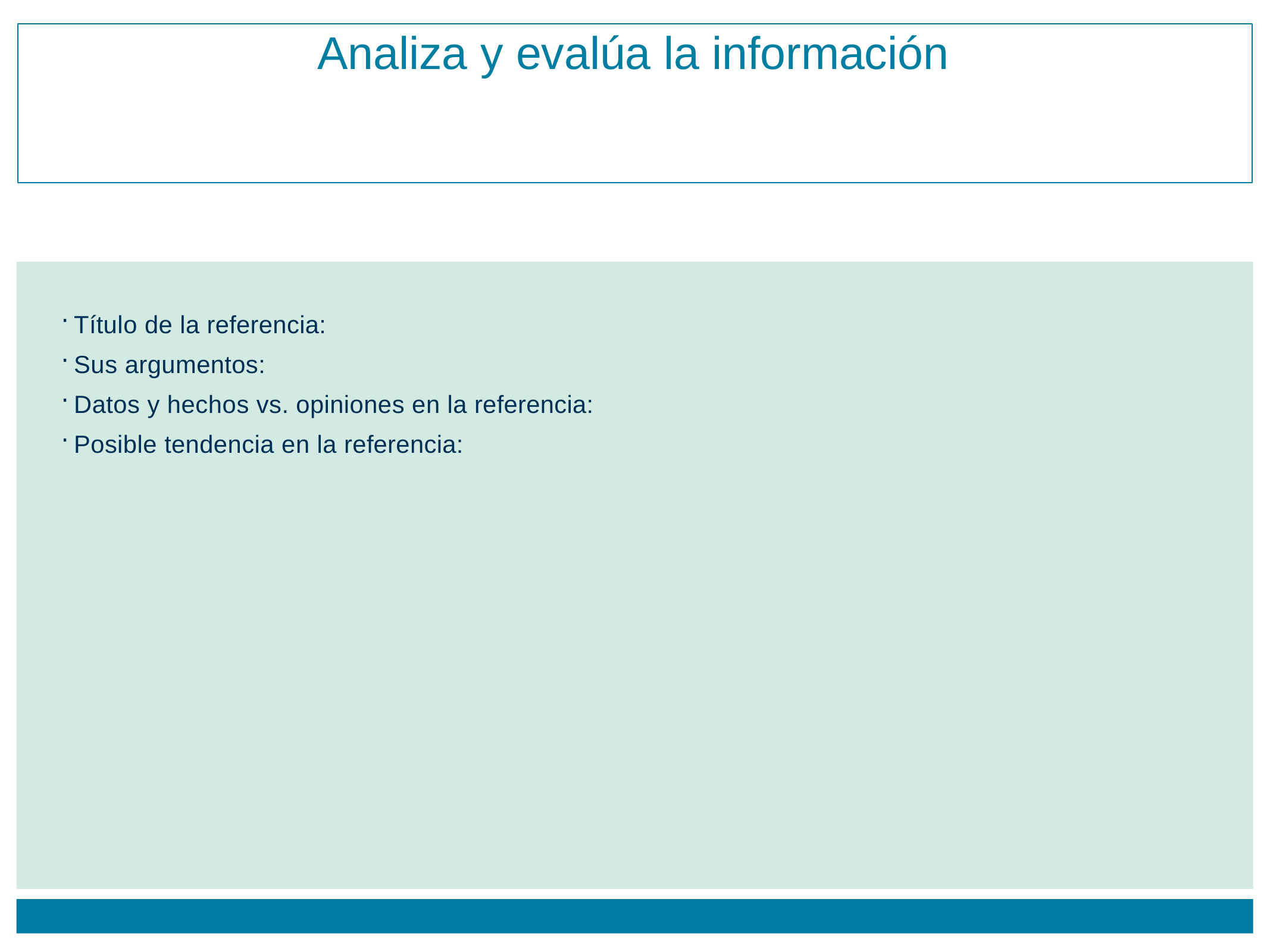

# Analiza y evalúa la información
Título de la referencia:
Sus argumentos:
Datos y hechos vs. opiniones en la referencia:
Posible tendencia en la referencia: